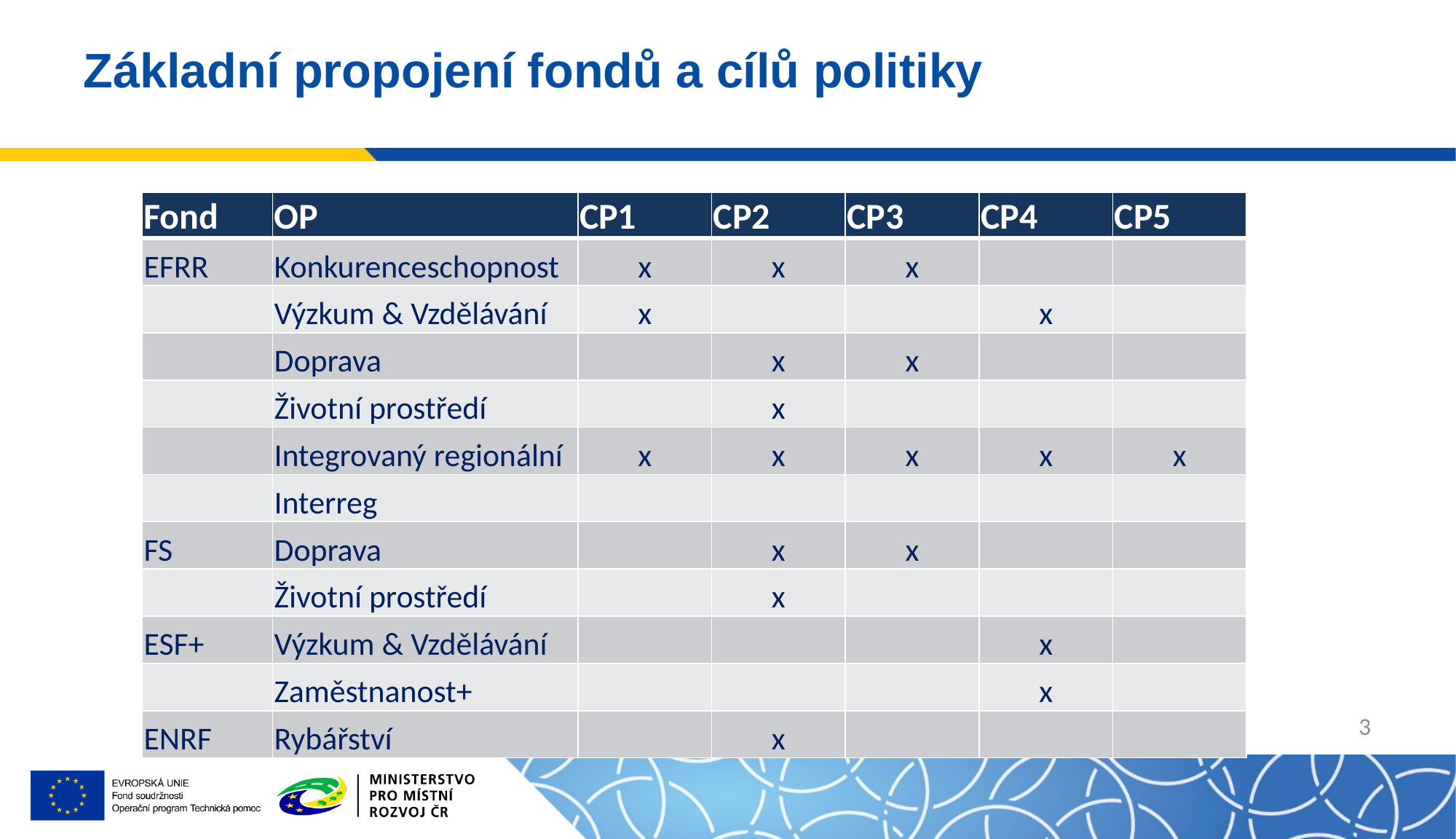

# Základní propojení fondů a cílů politiky
| Fond | OP | CP1 | CP2 | CP3 | CP4 | CP5 |
| --- | --- | --- | --- | --- | --- | --- |
| EFRR | Konkurenceschopnost | x | x | x |  |  |
|  | Výzkum & Vzdělávání | x |  |  | x |  |
|  | Doprava |  | x | x |  |  |
|  | Životní prostředí |  | x |  |  |  |
|  | Integrovaný regionální | x | x | x | x | x |
|  | Interreg |  |  |  |  |  |
| FS | Doprava |  | x | x |  |  |
|  | Životní prostředí |  | x |  |  |  |
| ESF+ | Výzkum & Vzdělávání |  |  |  | x |  |
|  | Zaměstnanost+ |  |  |  | x |  |
| ENRF | Rybářství |  | x |  |  |  |
3